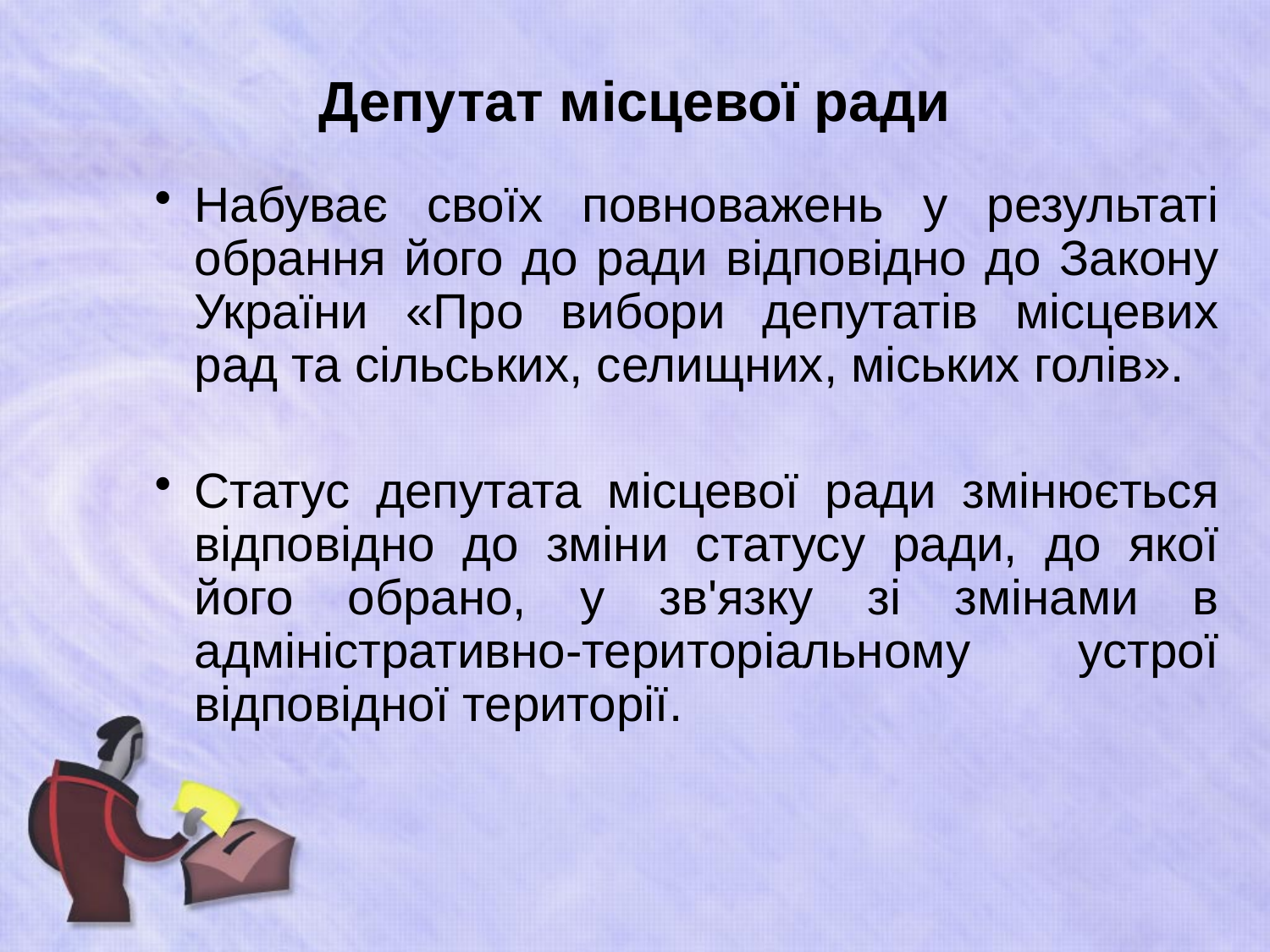

# Депутат місцевої ради

Набуває своїх повноважень у результаті обрання його до ради відповідно до Закону України «Про вибори депутатів місцевих рад та сільських, селищних, міських голів».

Статус депутата місцевої ради змінюється відповідно до зміни статусу ради, до якої його обрано, у зв'язку зі змінами в адміністративно-територіальному устрої відповідної території.